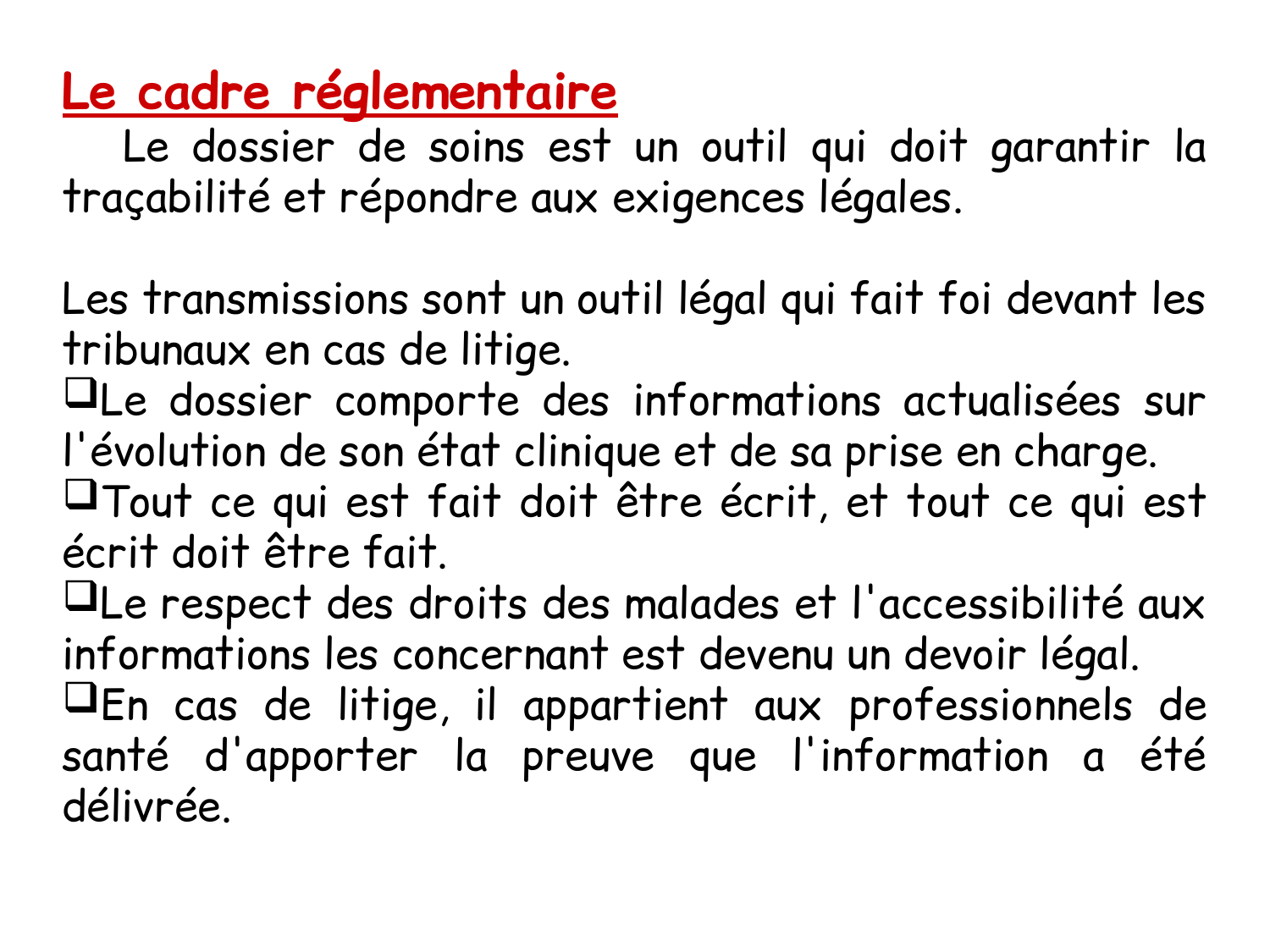

Le cadre réglementaire
    Le dossier de soins est un outil qui doit garantir la traçabilité et répondre aux exigences légales.

Les transmissions sont un outil légal qui fait foi devant les tribunaux en cas de litige.
Le dossier comporte des informations actualisées sur l'évolution de son état clinique et de sa prise en charge.
Tout ce qui est fait doit être écrit, et tout ce qui est écrit doit être fait.
Le respect des droits des malades et l'accessibilité aux informations les concernant est devenu un devoir légal.
En cas de litige, il appartient aux professionnels de santé d'apporter la preuve que l'information a été délivrée.